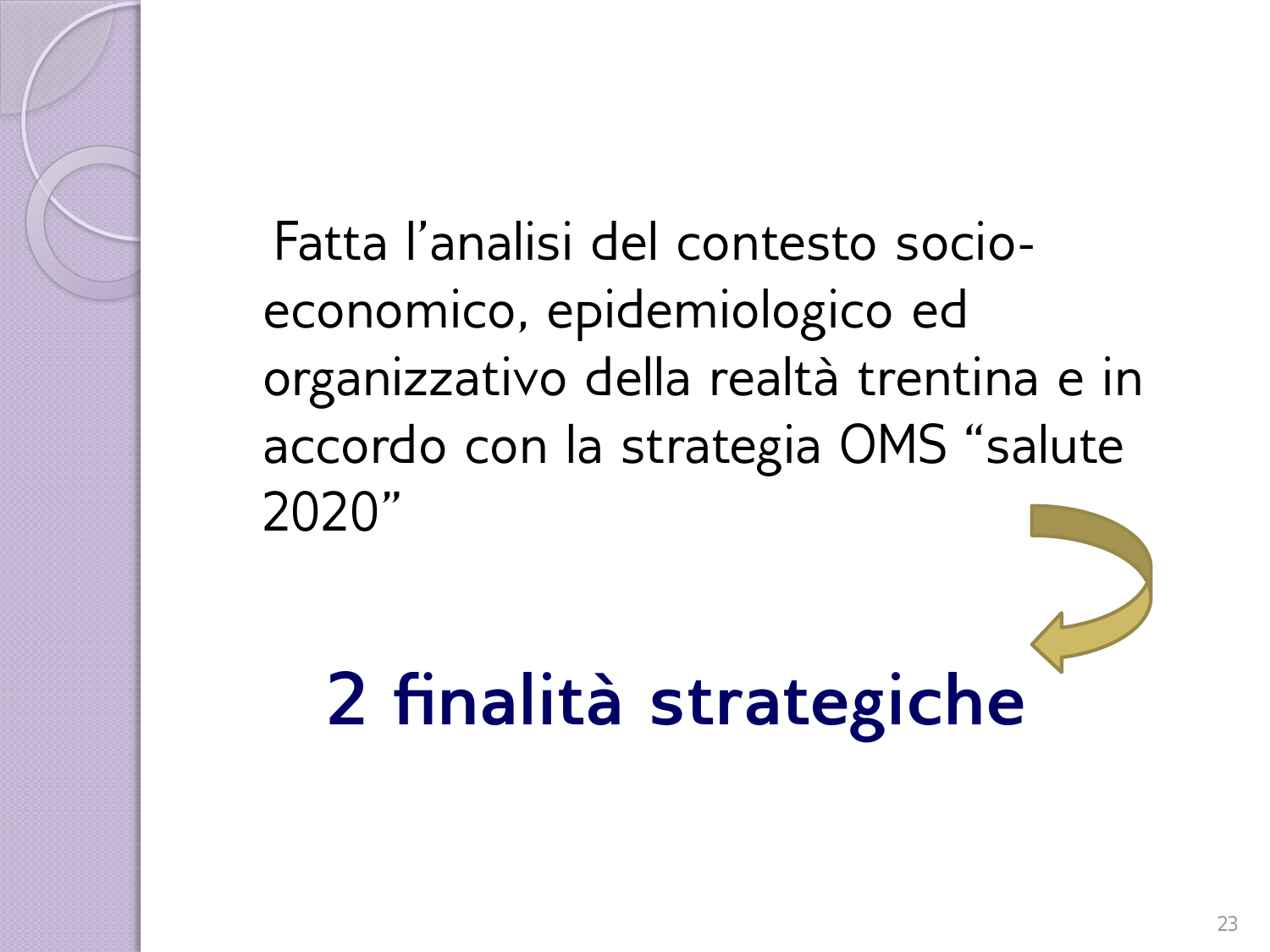

Fatta l’analisi del contesto socio-economico, epidemiologico ed organizzativo della realtà trentina e in accordo con la strategia OMS “salute 2020”

# 2 finalità strategiche
23